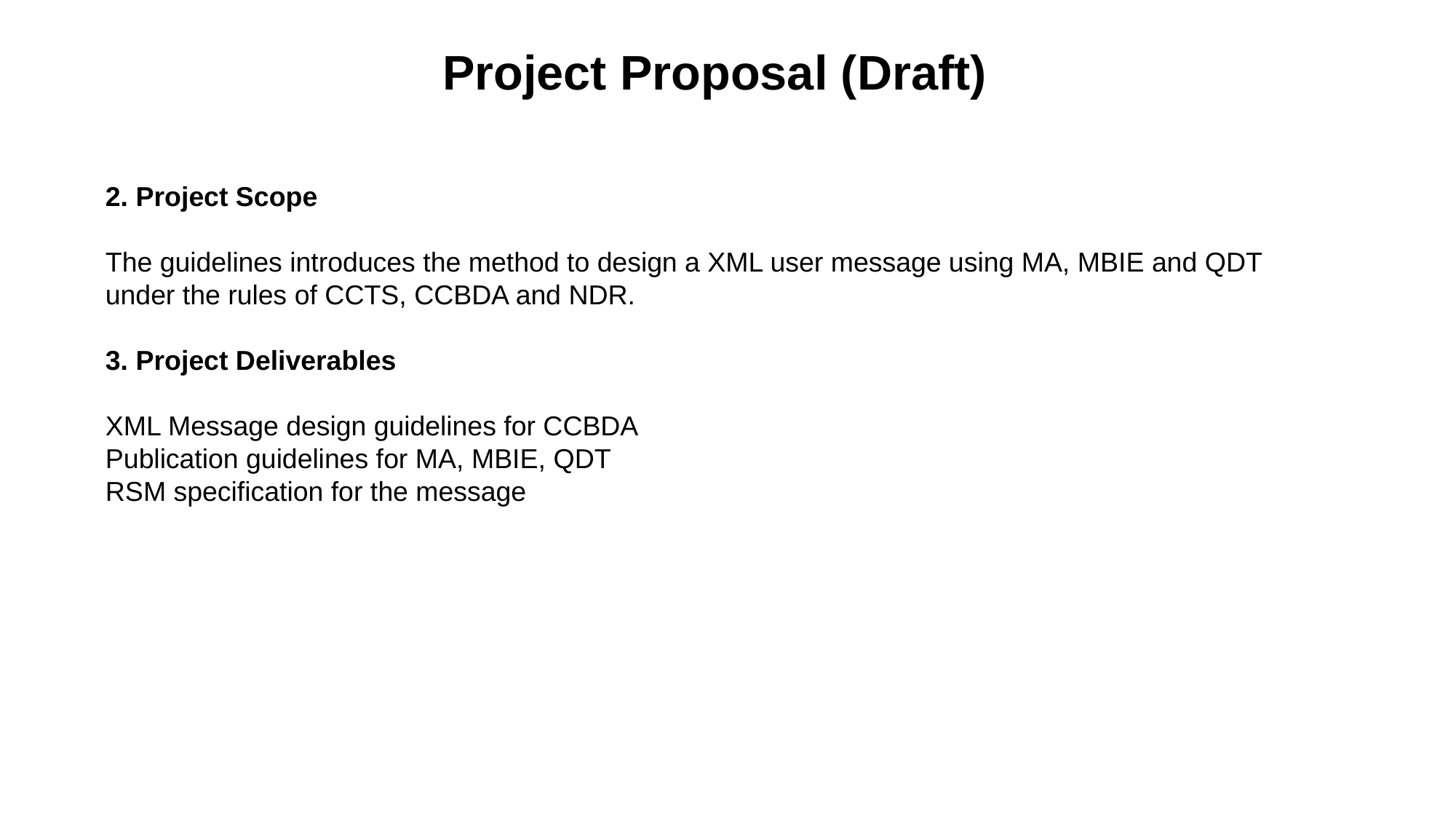

Project Proposal (Draft)
2. Project Scope

The guidelines introduces the method to design a XML user message using MA, MBIE and QDT under the rules of CCTS, CCBDA and NDR.

3. Project Deliverables

XML Message design guidelines for CCBDA
Publication guidelines for MA, MBIE, QDT
RSM specification for the message